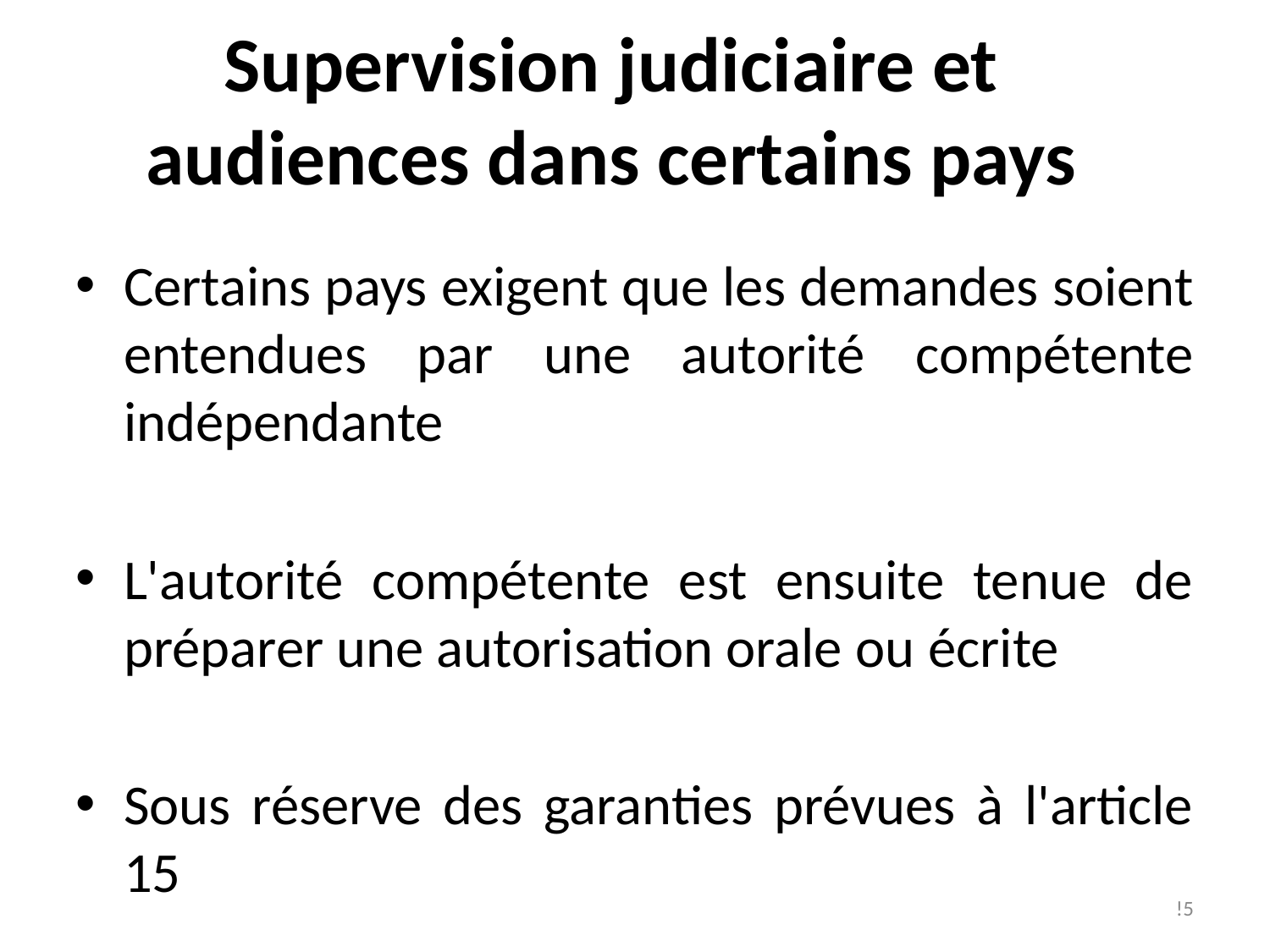

# Supervision judiciaire et audiences dans certains pays
Certains pays exigent que les demandes soient entendues par une autorité compétente indépendante

L'autorité compétente est ensuite tenue de préparer une autorisation orale ou écrite

Sous réserve des garanties prévues à l'article 15

!5